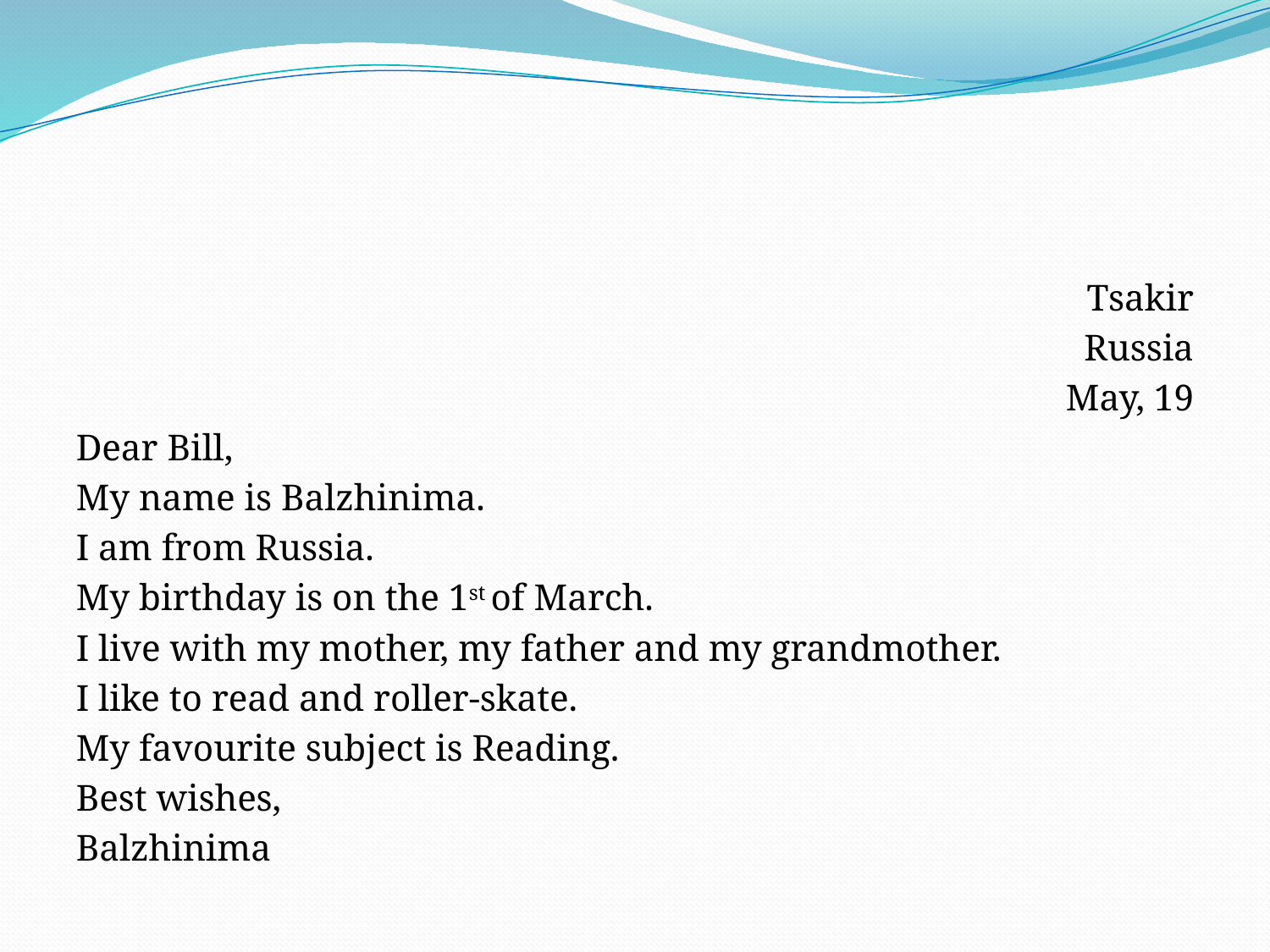

Tsakir
Russia
May, 19
Dear Bill,
My name is Balzhinima.
I am from Russia.
My birthday is on the 1st of March.
I live with my mother, my father and my grandmother.
I like to read and roller-skate.
My favourite subject is Reading.
Best wishes,
Balzhinima